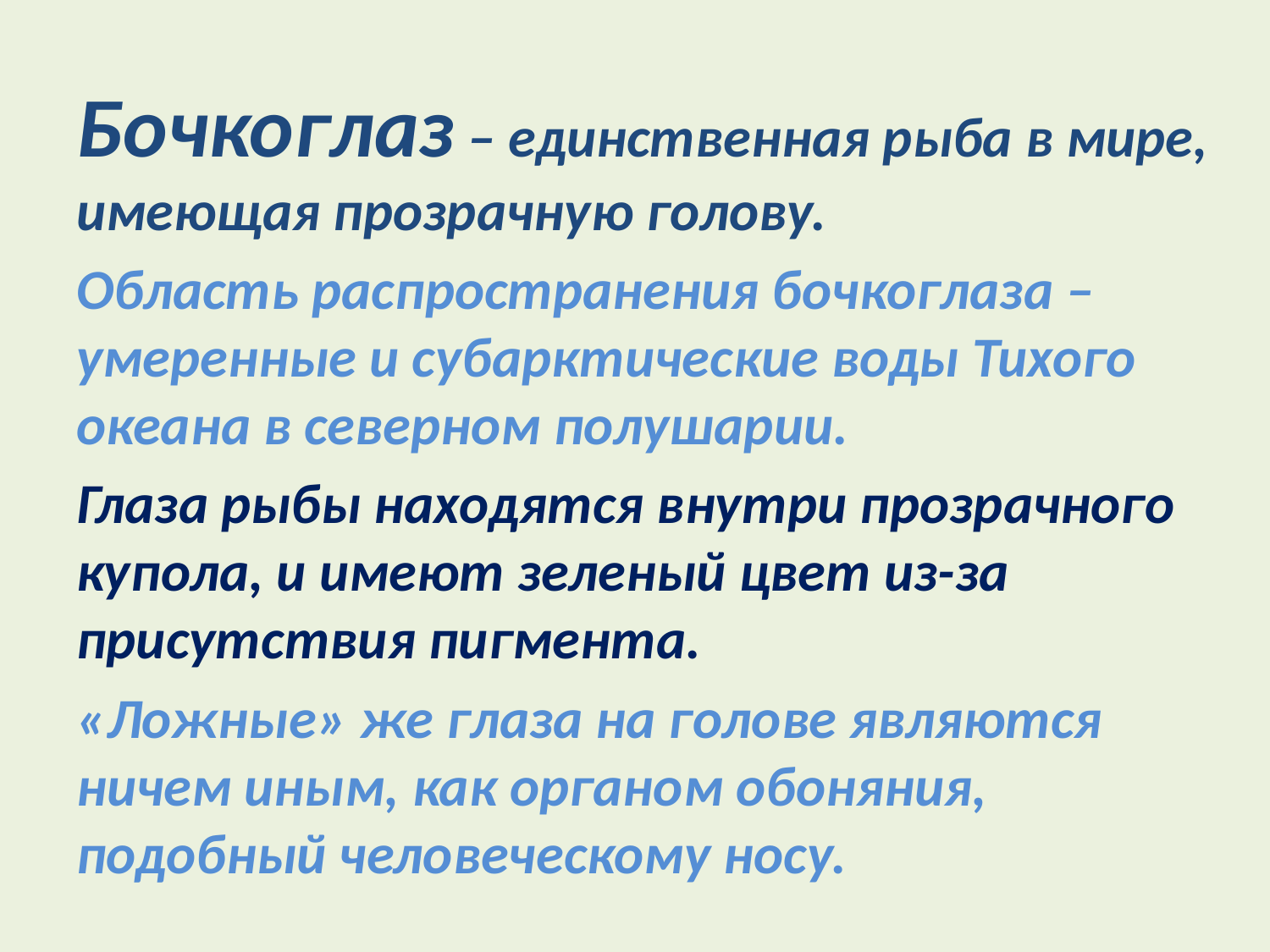

Бочкоглаз – единственная рыба в мире, имеющая прозрачную голову.
Область распространения бочкоглаза – умеренные и субарктические воды Тихого океана в северном полушарии.
Глаза рыбы находятся внутри прозрачного купола, и имеют зеленый цвет из-за присутствия пигмента.
«Ложные» же глаза на голове являются ничем иным, как органом обоняния, подобный человеческому носу.